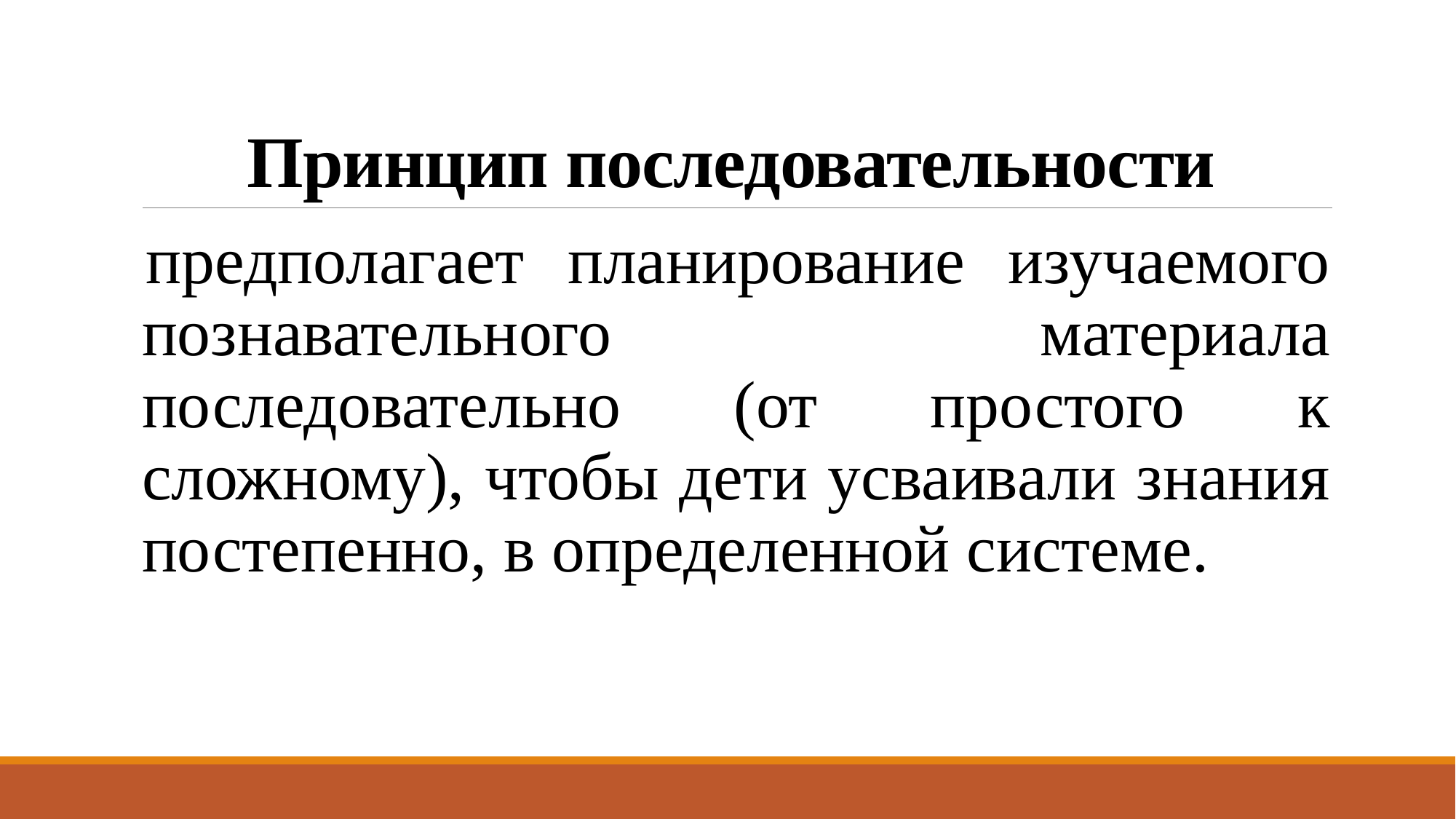

# Принцип последовательности
предполагает планирование изучаемого познавательного материала последовательно (от простого к сложному), чтобы дети усваивали знания постепенно, в определенной системе.